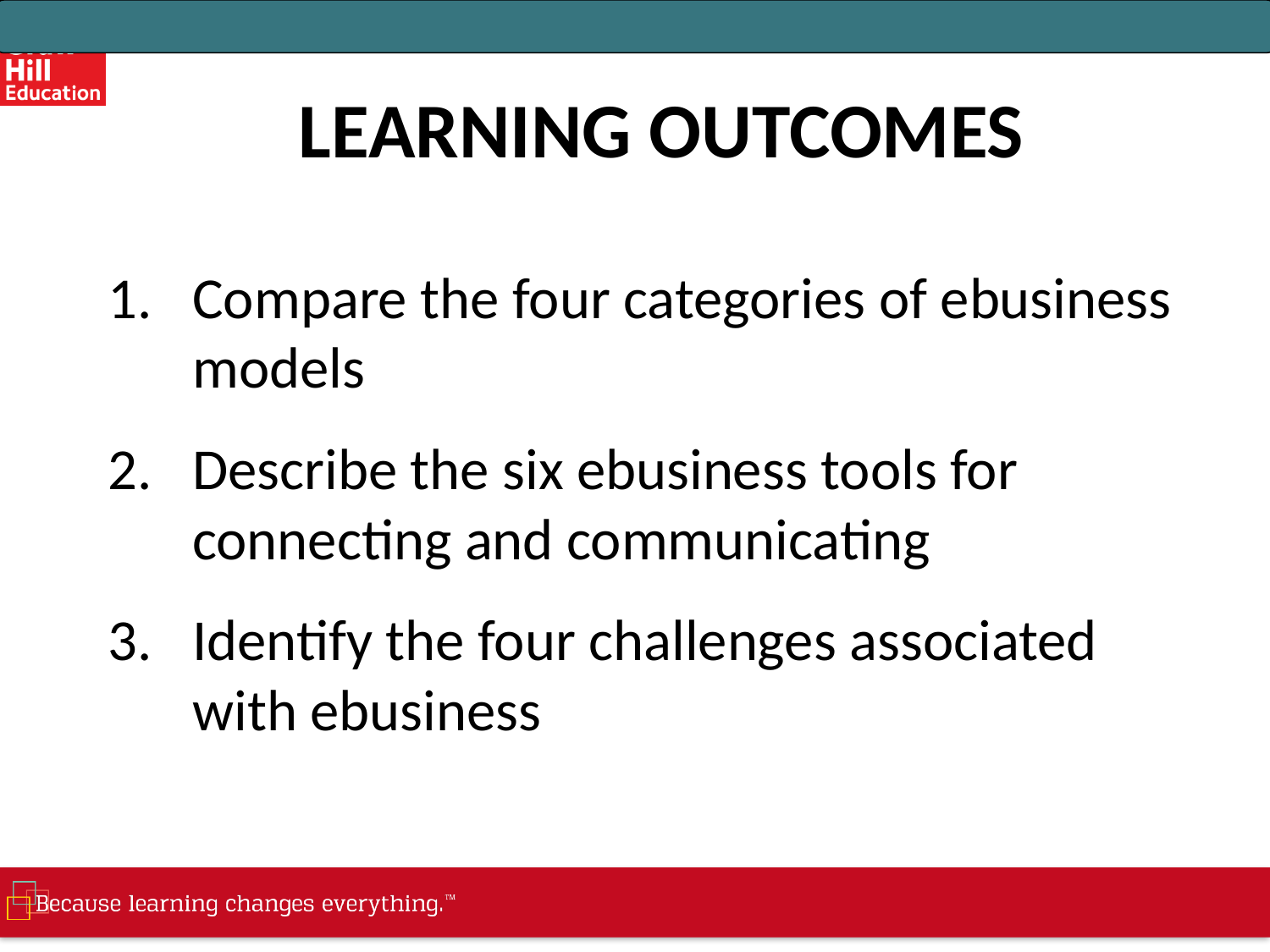

# LEARNING OUTCOMES
Compare the four categories of ebusiness models
Describe the six ebusiness tools for connecting and communicating
Identify the four challenges associated with ebusiness